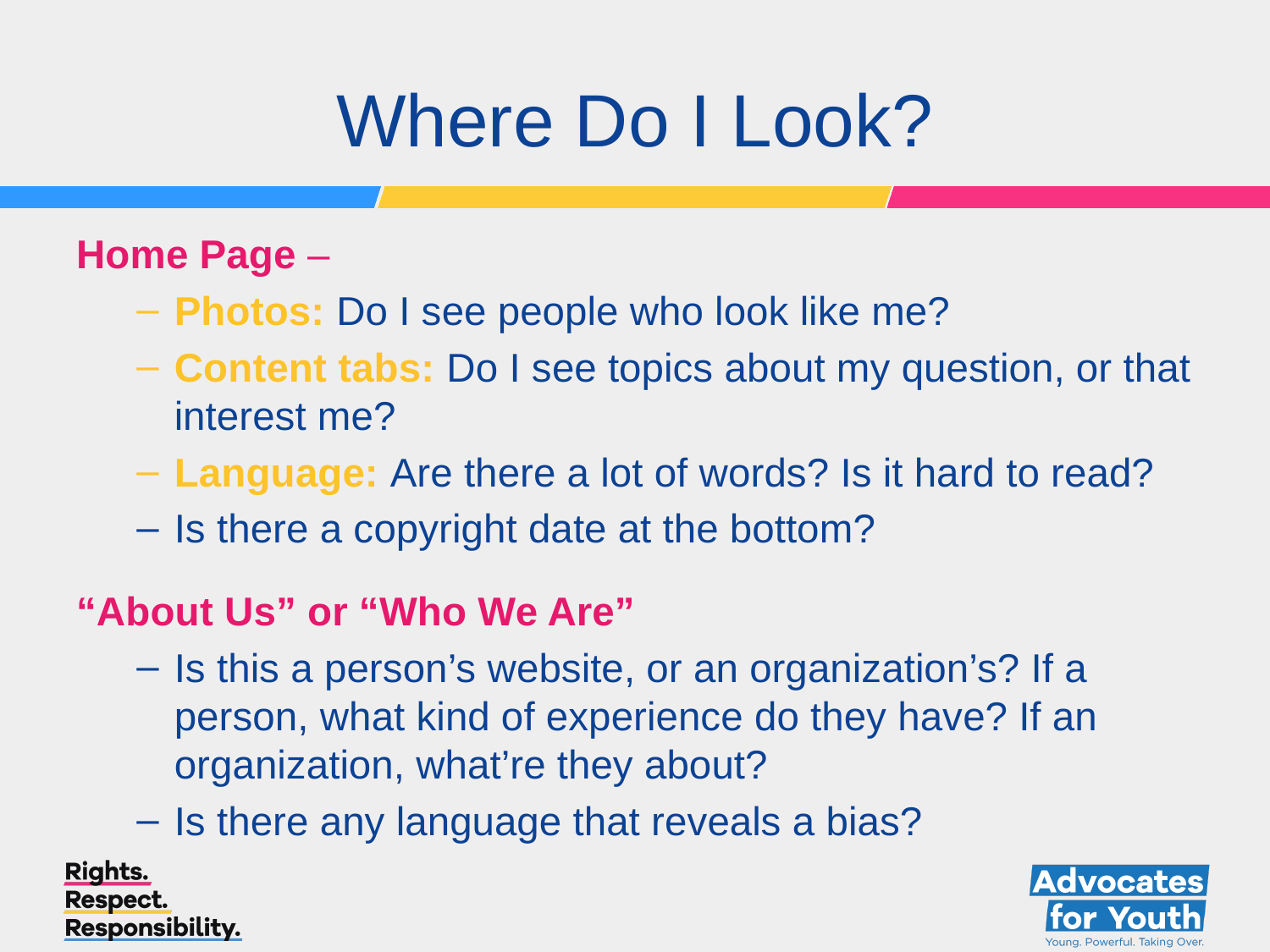

# Where Do I Look?
Home Page –
Photos: Do I see people who look like me?
Content tabs: Do I see topics about my question, or that interest me?
Language: Are there a lot of words? Is it hard to read?
Is there a copyright date at the bottom?
“About Us” or “Who We Are”
Is this a person’s website, or an organization’s? If a person, what kind of experience do they have? If an organization, what’re they about?
Is there any language that reveals a bias?